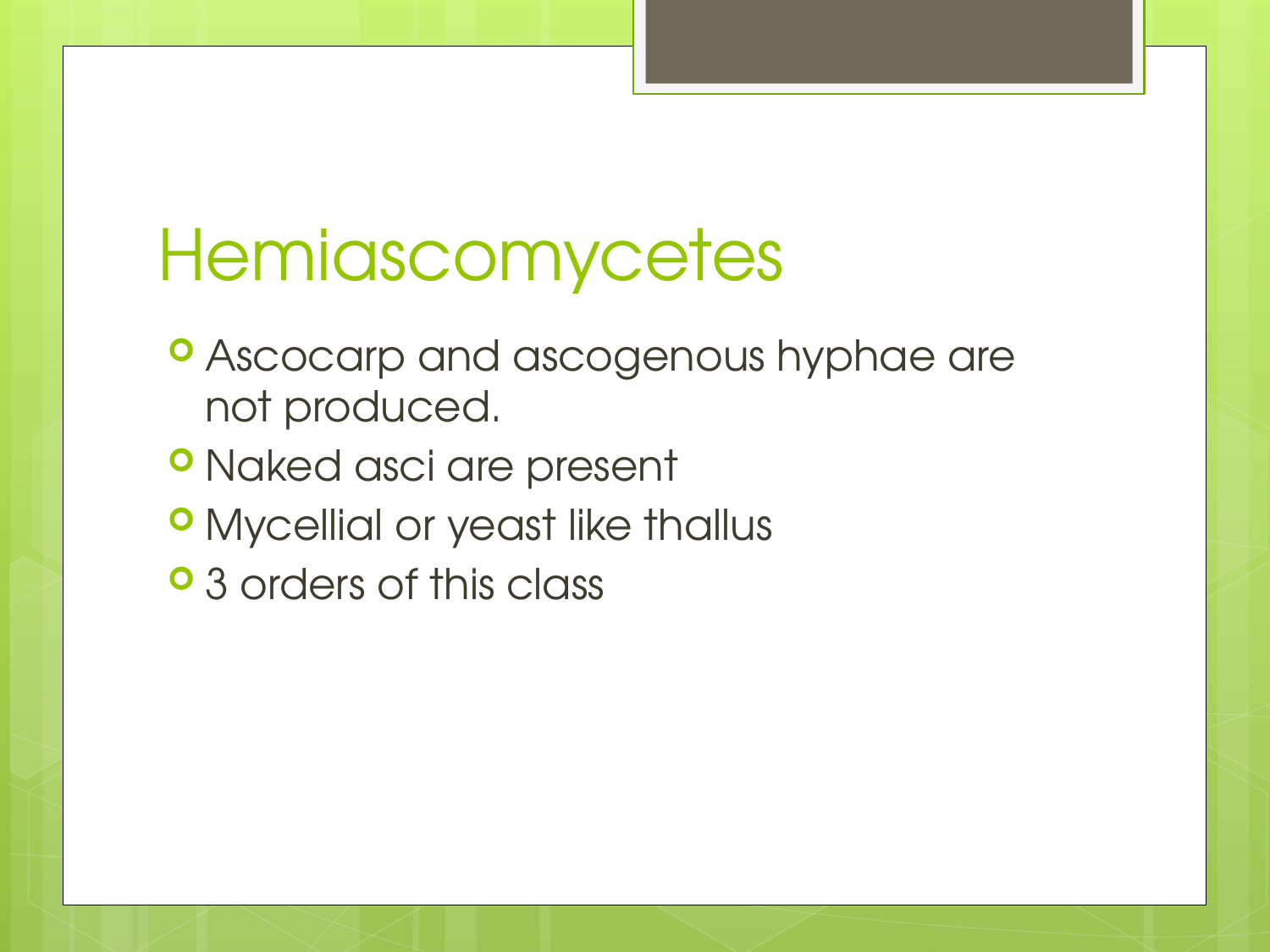

# Hemiascomycetes
Ascocarp and ascogenous hyphae are not produced.
Naked asci are present
Mycellial or yeast like thallus
3 orders of this class